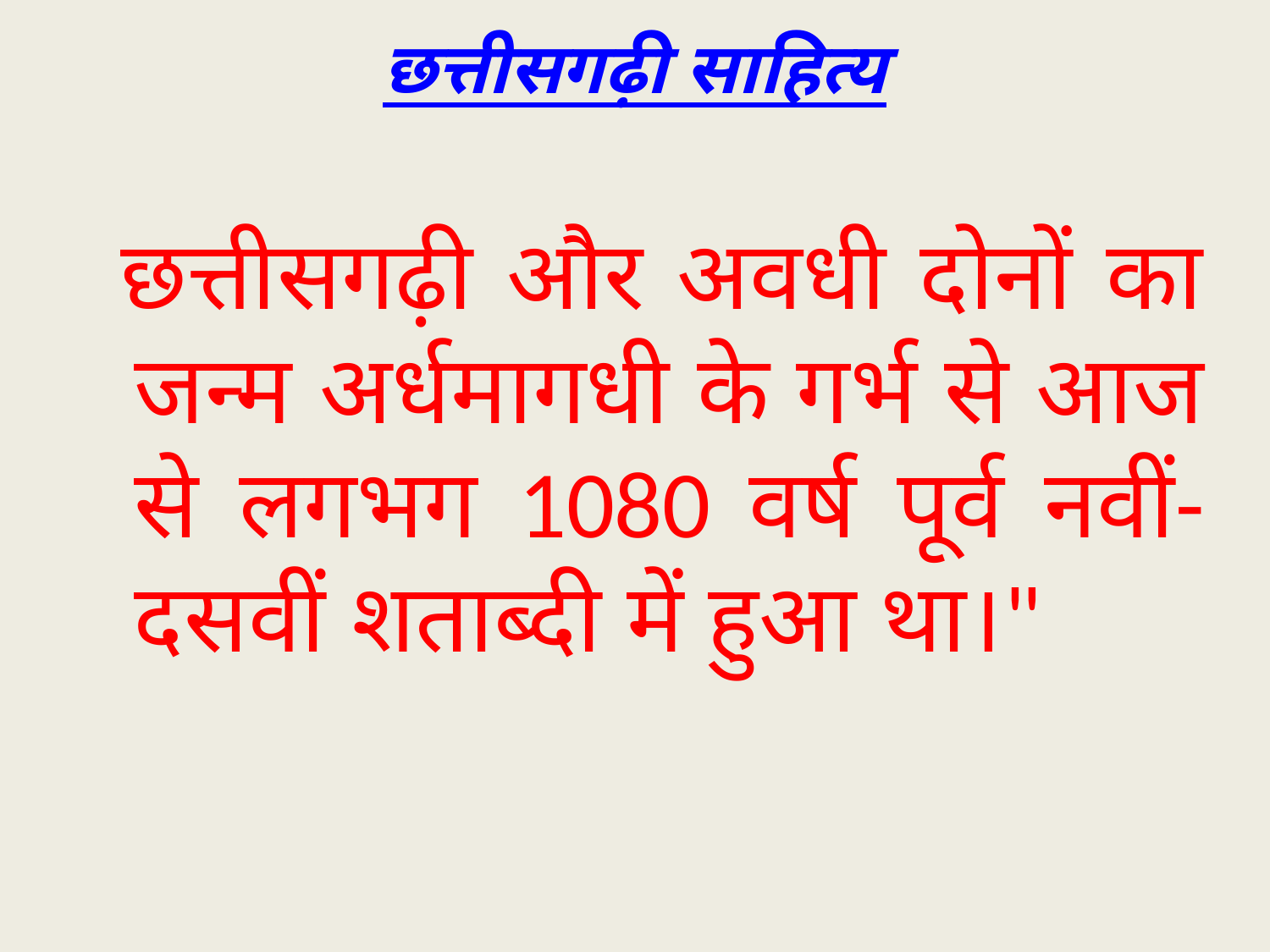

# छत्तीसगढ़ी साहित्य

 छत्तीसगढ़ी और अवधी दोनों का जन्म अर्धमागधी के गर्भ से आज से लगभग 1080 वर्ष पूर्व नवीं-दसवीं शताब्दी में हुआ था।"